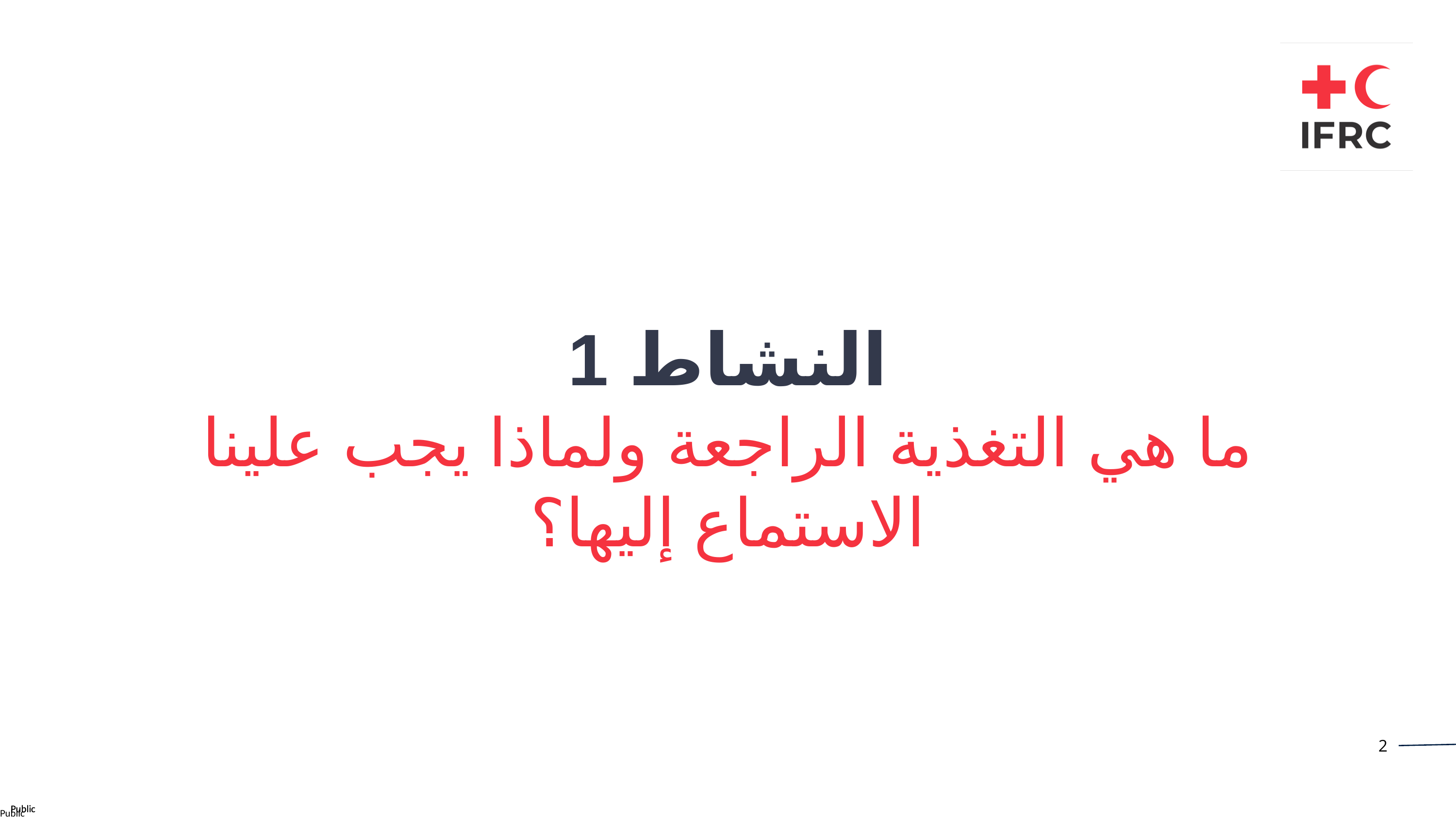

النشاط 1
ما هي التغذية الراجعة ولماذا يجب علينا الاستماع إليها؟